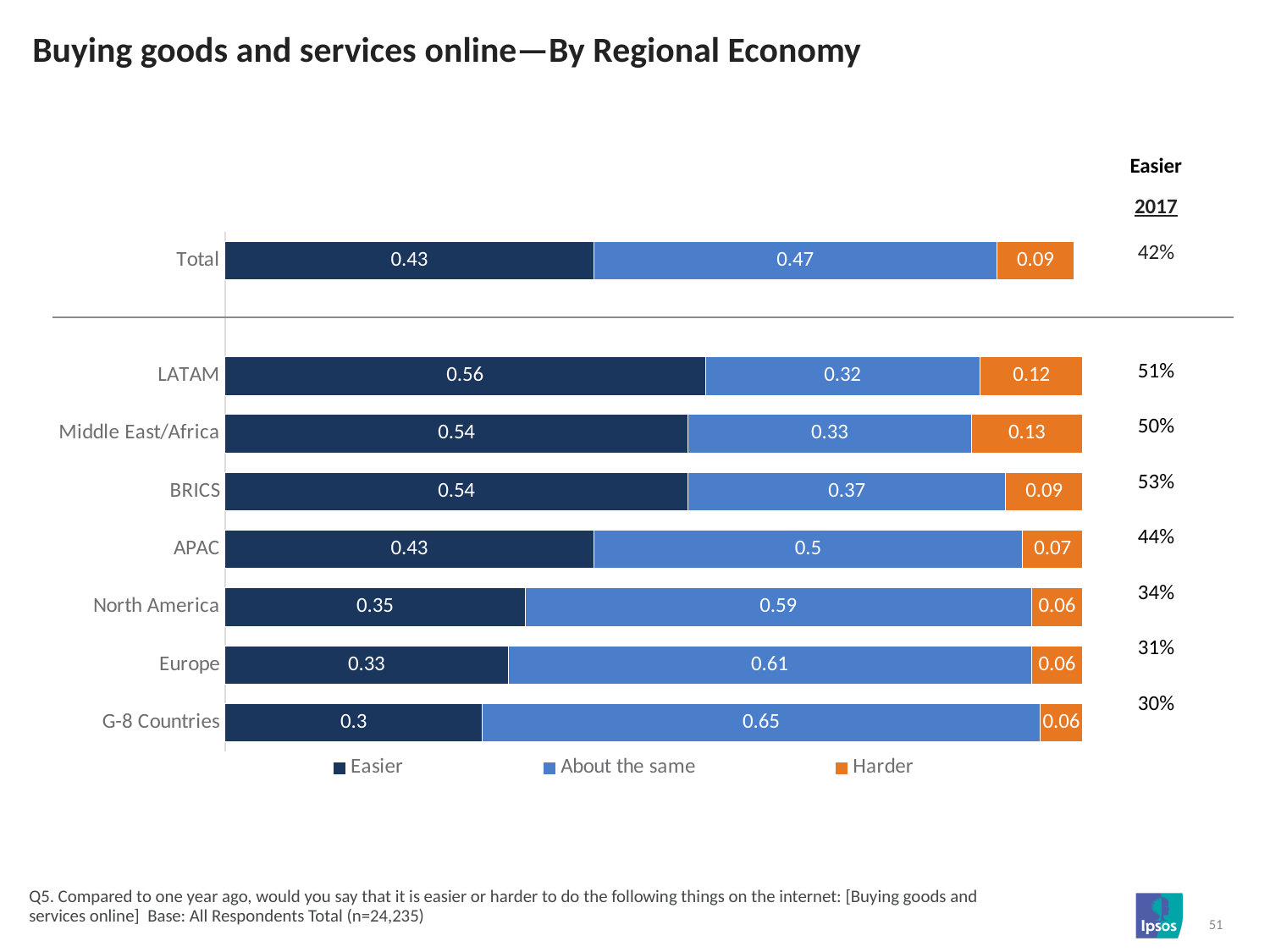

# Buying goods and services online—By Regional Economy
| Easier |
| --- |
| 2017 |
| 42% |
|  |
| 51% |
| 50% |
| 53% |
| 44% |
| 34% |
| 31% |
| 30% |
|  |

### Chart

| Category | Easier | About the same | Harder |
|---|---|---|---|
| Total | 0.43 | 0.47 | 0.09 |
|  | None | None | None |
| LATAM | 0.56 | 0.32 | 0.12 |
| Middle East/Africa | 0.54 | 0.33 | 0.13 |
| BRICS | 0.54 | 0.37 | 0.09 |
| APAC | 0.43 | 0.5 | 0.07 |
| North America | 0.35 | 0.59 | 0.06 |
| Europe | 0.33 | 0.61 | 0.06 |
| G-8 Countries | 0.3 | 0.65 | 0.06 |
Q5. Compared to one year ago, would you say that it is easier or harder to do the following things on the internet: [Buying goods and services online]  Base: All Respondents Total (n=24,235)